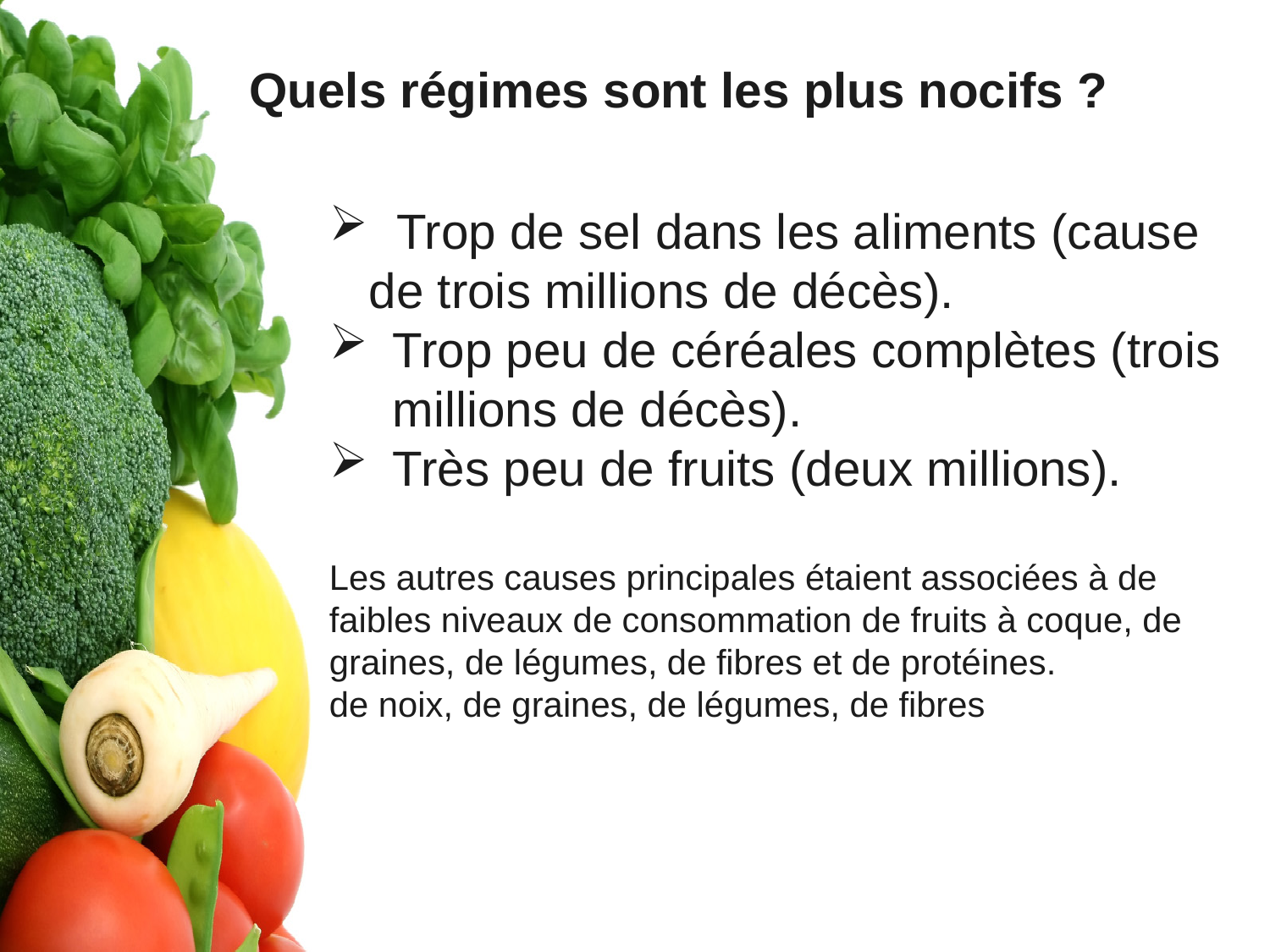

Quels régimes sont les plus nocifs ?
  Trop de sel dans les aliments (cause de trois millions de décès).
Trop peu de céréales complètes (trois millions de décès).
Très peu de fruits (deux millions).

Les autres causes principales étaient associées à de faibles niveaux de consommation de fruits à coque, de graines, de légumes, de fibres et de protéines.
de noix, de graines, de légumes, de fibres